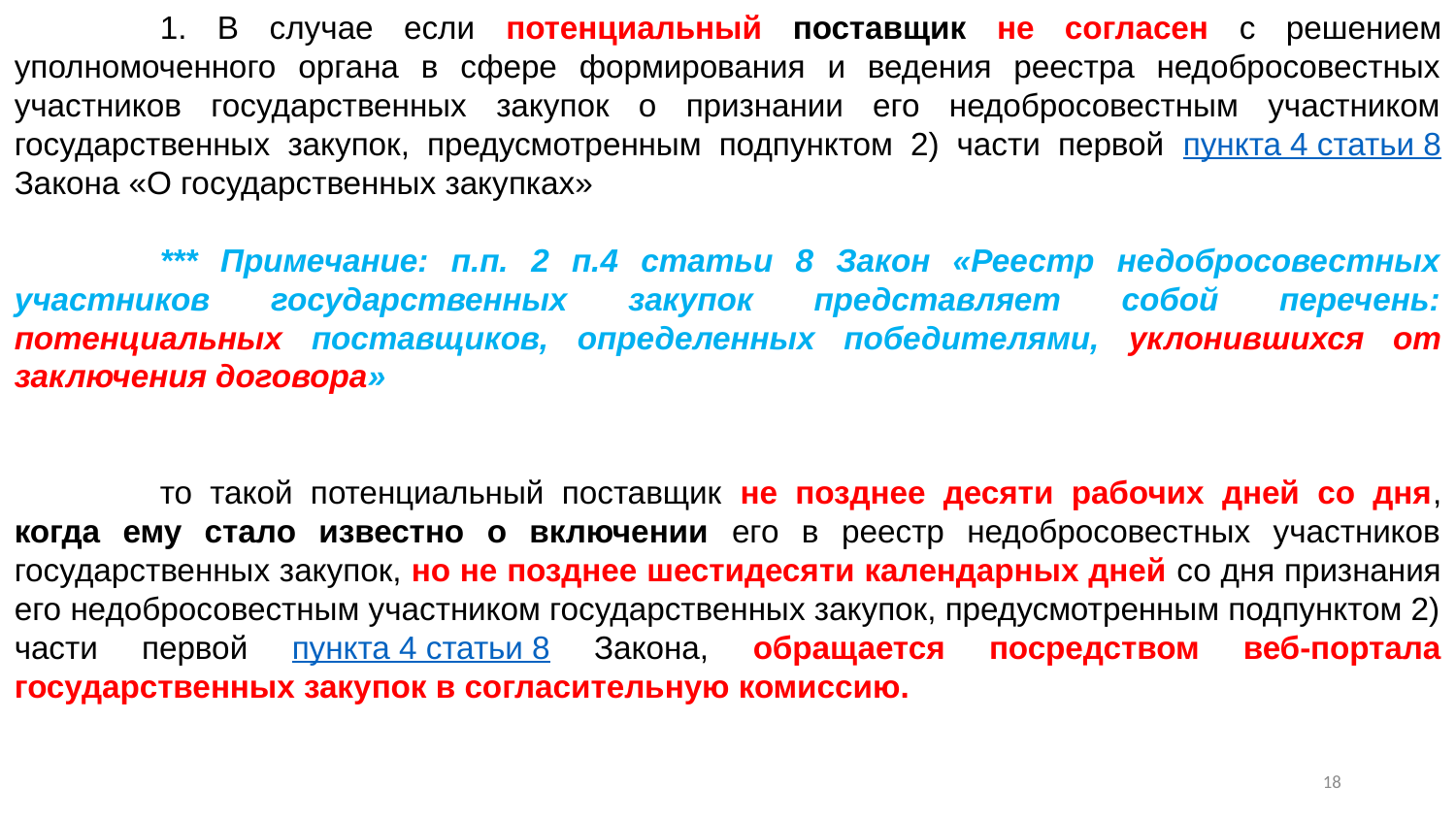

1. В случае если потенциальный поставщик не согласен с решением уполномоченного органа в сфере формирования и ведения реестра недобросовестных участников государственных закупок о признании его недобросовестным участником государственных закупок, предусмотренным подпунктом 2) части первой пункта 4 статьи 8 Закона «О государственных закупках»

	*** Примечание: п.п. 2 п.4 статьи 8 Закон «Реестр недобросовестных участников государственных закупок представляет собой перечень: потенциальных поставщиков, определенных победителями, уклонившихся от заключения договора»

	то такой потенциальный поставщик не позднее десяти рабочих дней со дня, когда ему стало известно о включении его в реестр недобросовестных участников государственных закупок, но не позднее шестидесяти календарных дней со дня признания его недобросовестным участником государственных закупок, предусмотренным подпунктом 2) части первой пункта 4 статьи 8 Закона, обращается посредством веб-портала государственных закупок в согласительную комиссию.
18